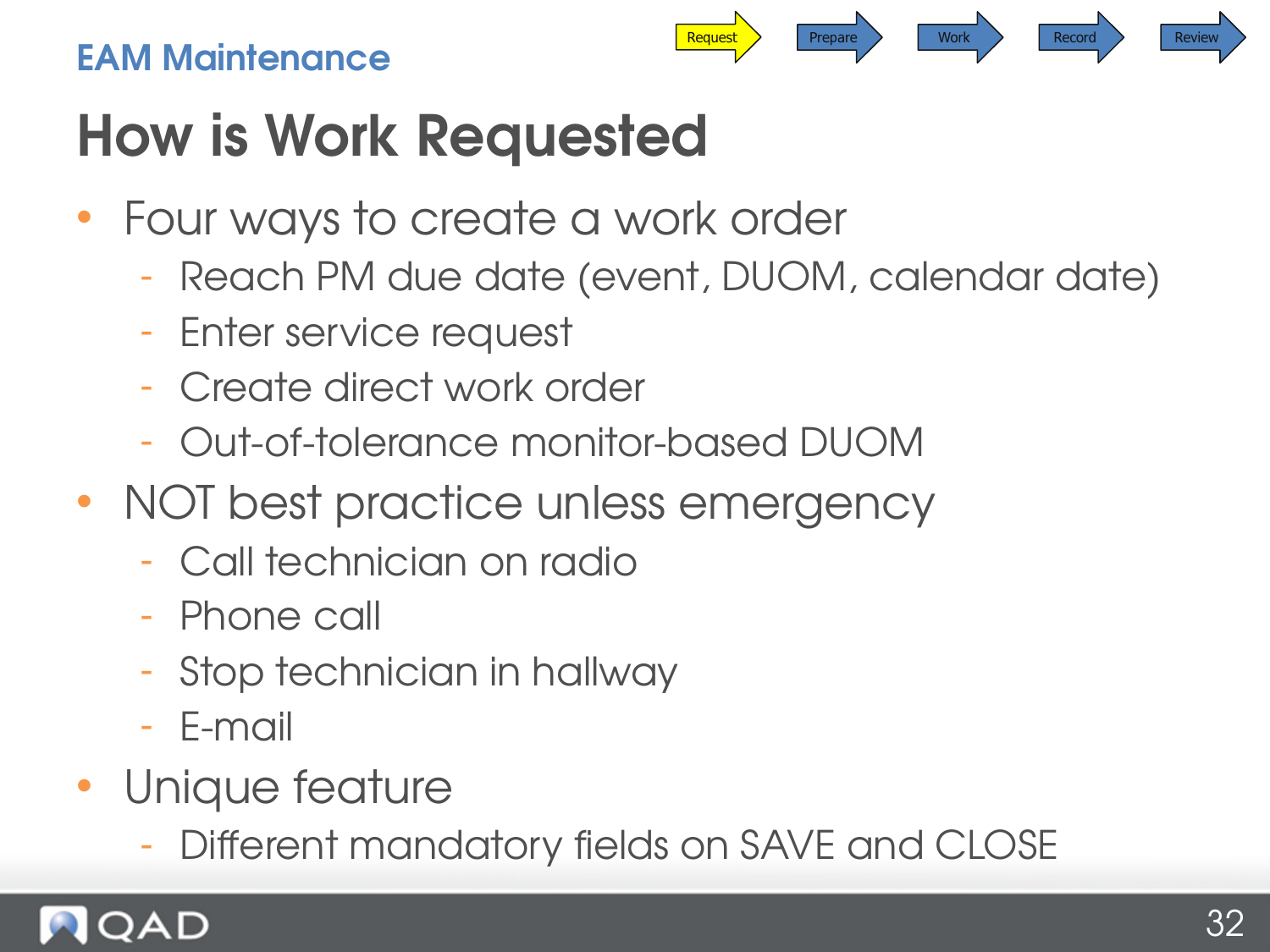

Request
Prepare
Work
Record
Review
EAM Maintenance
# How is Work Requested
Four ways to create a work order
Reach PM due date (event, DUOM, calendar date)
Enter service request
Create direct work order
Out-of-tolerance monitor-based DUOM
NOT best practice unless emergency
Call technician on radio
Phone call
Stop technician in hallway
E-mail
Unique feature
Different mandatory fields on SAVE and CLOSE

32